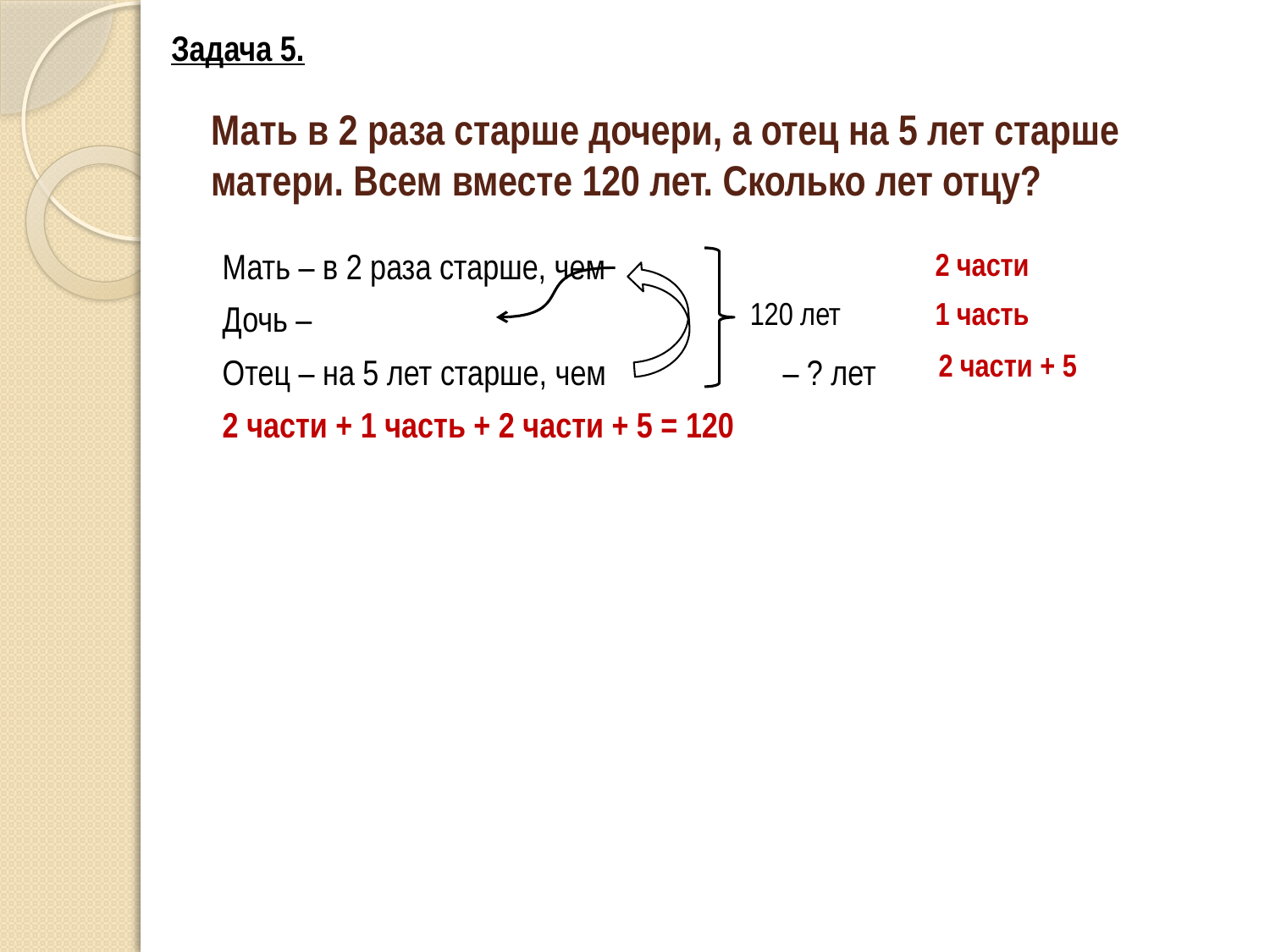

Задача 5.
# Мать в 2 раза старше дочери, а отец на 5 лет старше матери. Всем вместе 120 лет. Сколько лет отцу?
Мать – в 2 раза старше, чем
Дочь –
Отец – на 5 лет старше, чем                      – ? лет
2 части + 1 часть + 2 части + 5 = 120
2 части

120 лет
1 часть
2 части + 5